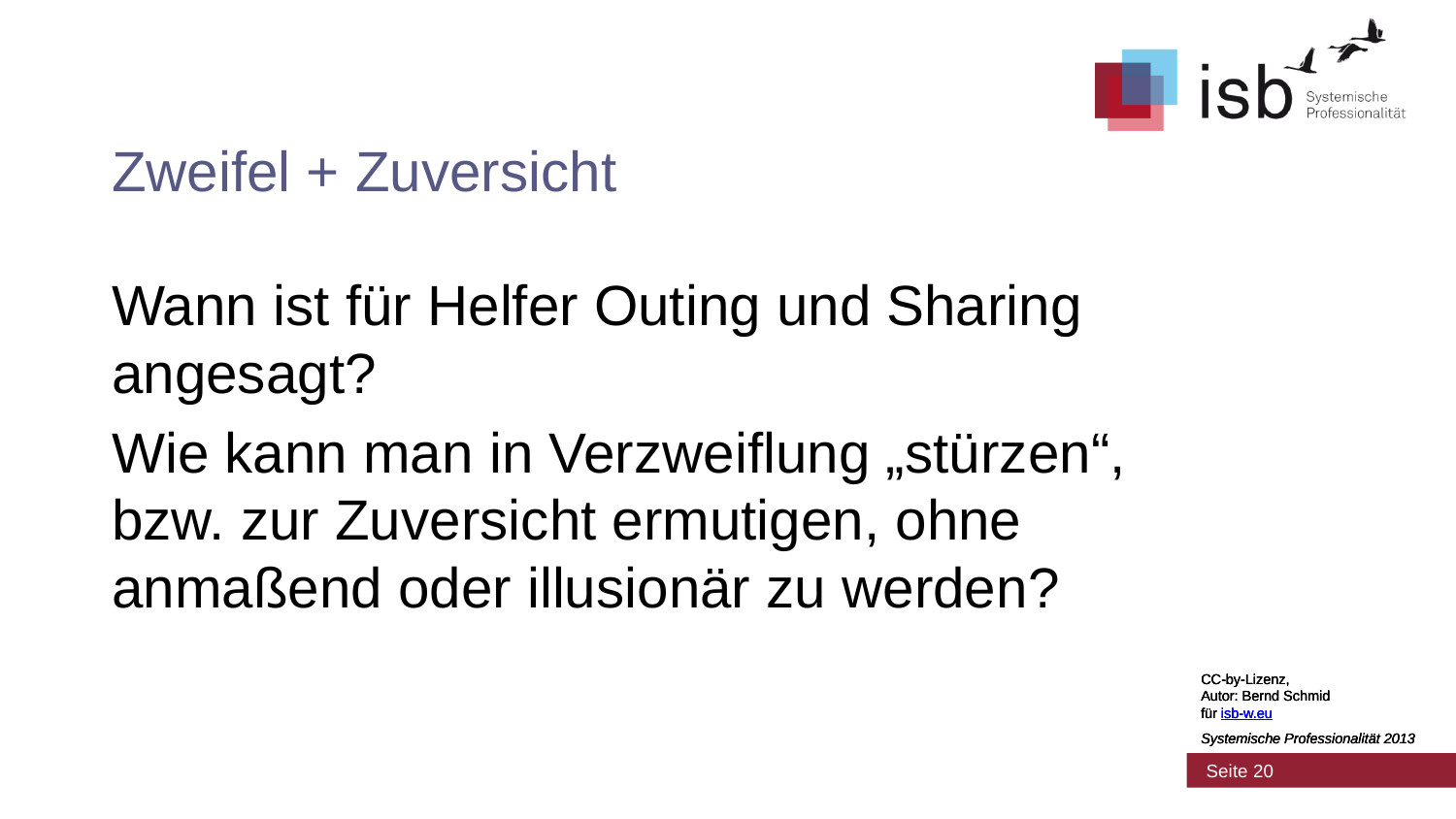

# Zweifel + Zuversicht
Wann ist für Helfer Outing und Sharing angesagt?
Wie kann man in Verzweiflung „stürzen“, bzw. zur Zuversicht ermutigen, ohne anmaßend oder illusionär zu werden?

CC-by-Lizenz,
Autor: Bernd Schmid
für isb-w.eu
Systemische Professionalität 2013

CC-by-Lizenz,
Autor: Bernd Schmid
für isb-w.eu
Systemische Professionalität 2013
 Seite 20